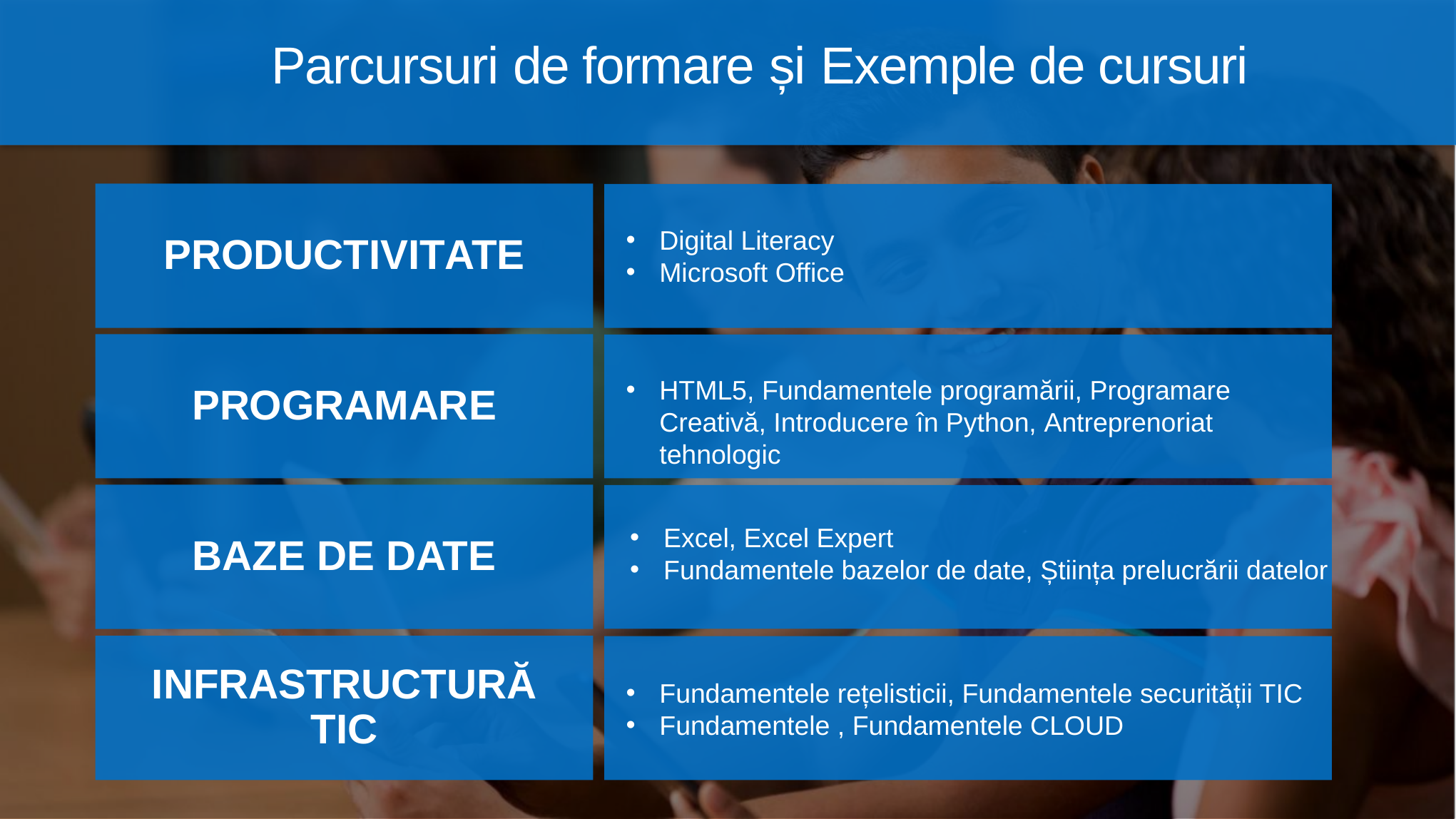

Parcursuri de formare și Exemple de cursuri

PRODUCTIVITATE

PROGRAMARE

BAZE DE DATE

INFRASTRUCTURĂ TIC

Digital Literacy
Microsoft Office
HTML5, Fundamentele programării, Programare Creativă, Introducere în Python, Antreprenoriat tehnologic

Fundamentele rețelisticii, Fundamentele securității TIC
Fundamentele , Fundamentele CLOUD
Excel, Excel Expert
Fundamentele bazelor de date, Știința prelucrării datelor